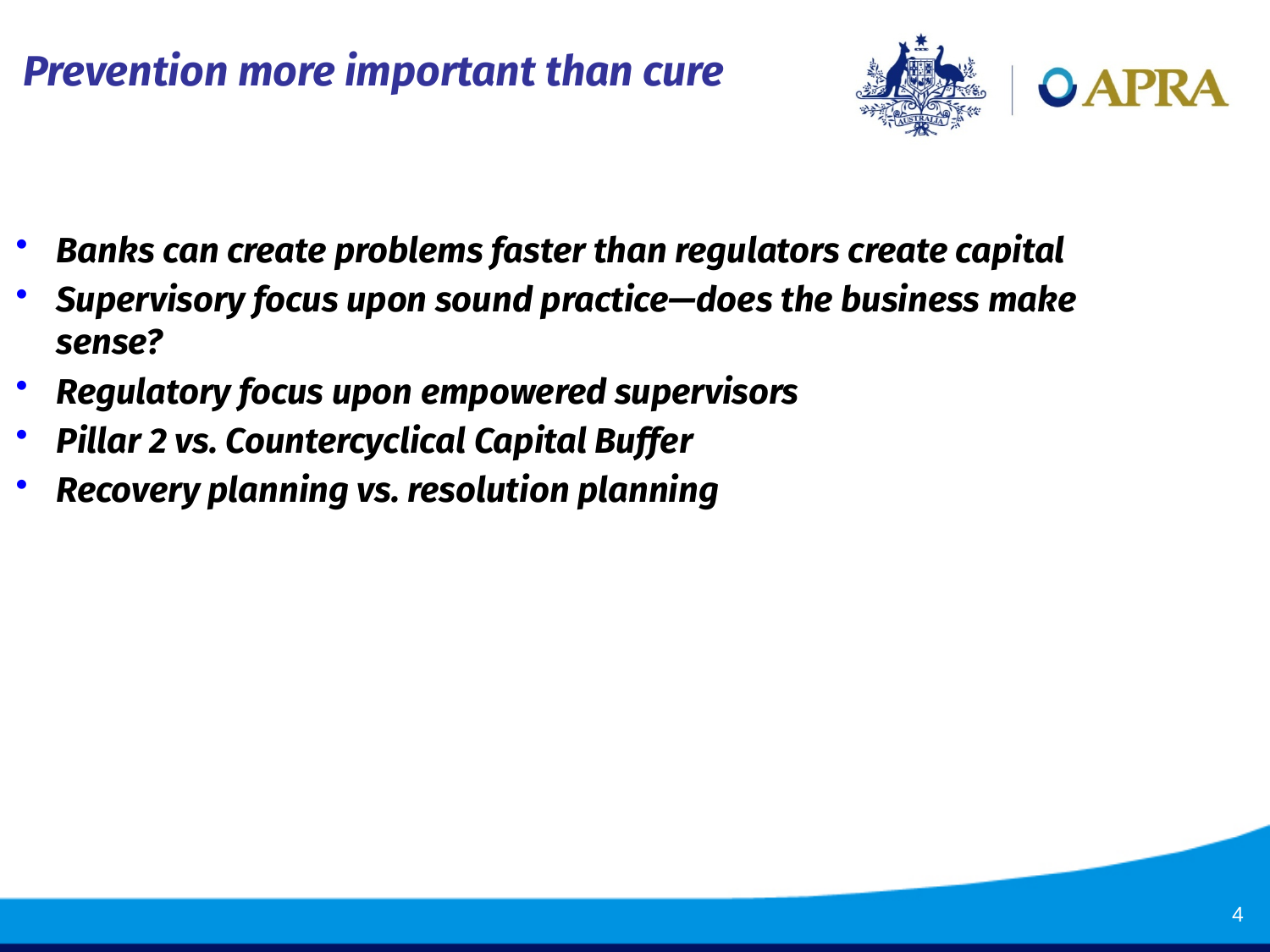

# Prevention more important than cure
Banks can create problems faster than regulators create capital
Supervisory focus upon sound practice—does the business make sense?
Regulatory focus upon empowered supervisors
Pillar 2 vs. Countercyclical Capital Buffer
Recovery planning vs. resolution planning

4